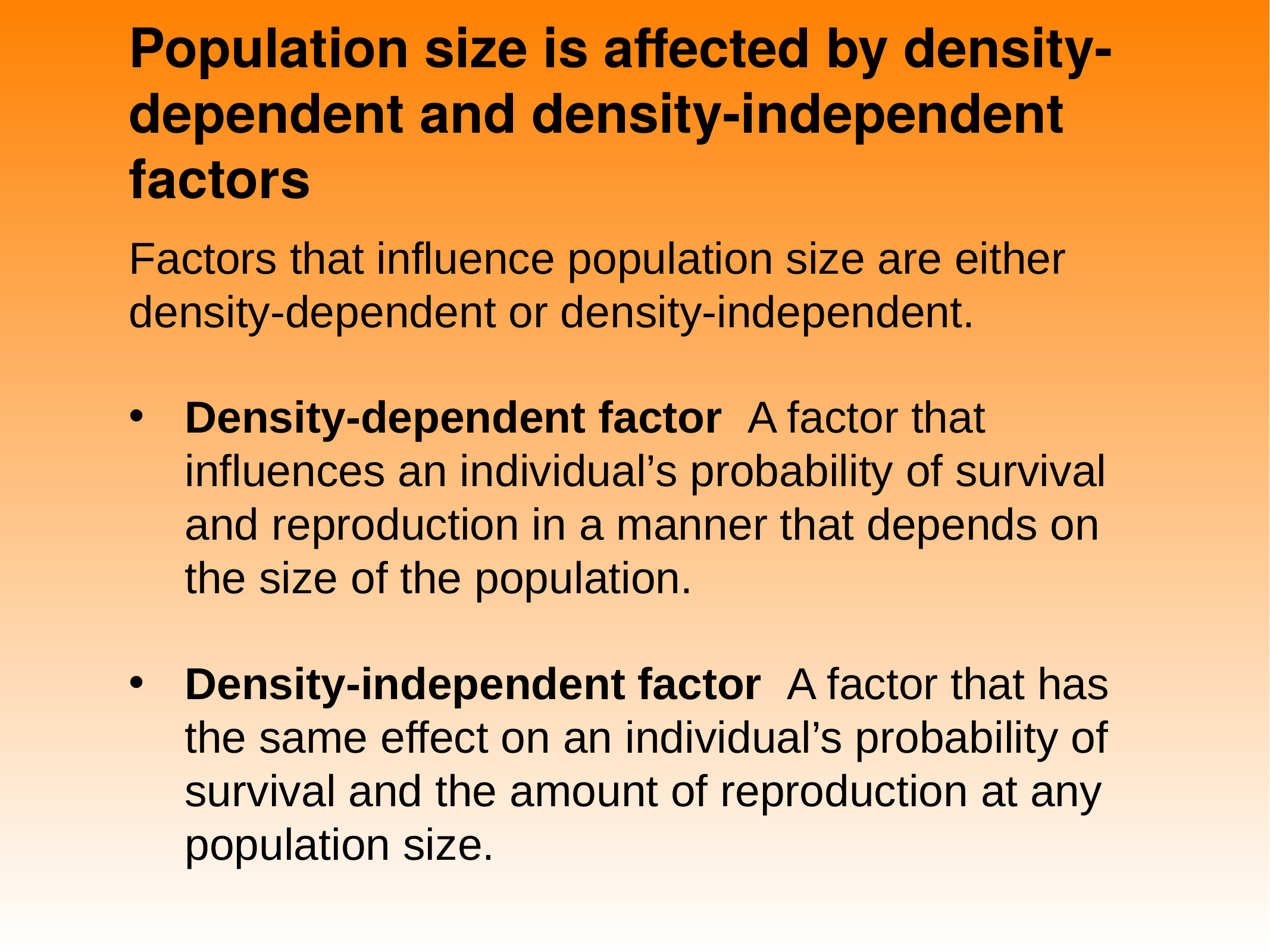

# Population size is affected by density-dependent and density-independent factors
Factors that influence population size are either density-dependent or density-independent.
Density-dependent factor  A factor that influences an individual’s probability of survival and reproduction in a manner that depends on the size of the population.
Density-independent factor  A factor that has the same effect on an individual’s probability of survival and the amount of reproduction at any population size.